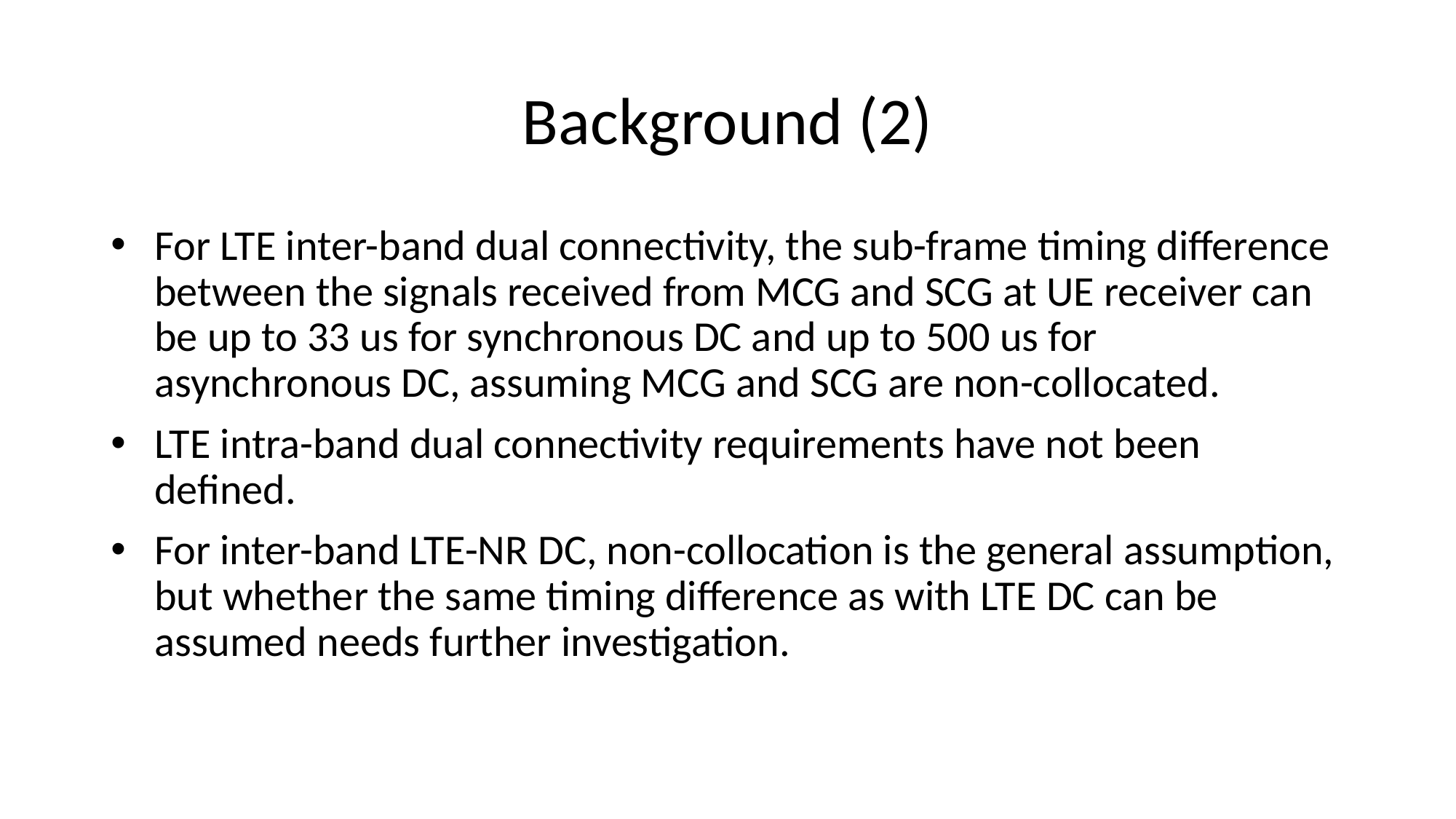

# Background (2)
For LTE inter-band dual connectivity, the sub-frame timing difference between the signals received from MCG and SCG at UE receiver can be up to 33 us for synchronous DC and up to 500 us for asynchronous DC, assuming MCG and SCG are non-collocated.
LTE intra-band dual connectivity requirements have not been defined.
For inter-band LTE-NR DC, non-collocation is the general assumption, but whether the same timing difference as with LTE DC can be assumed needs further investigation.